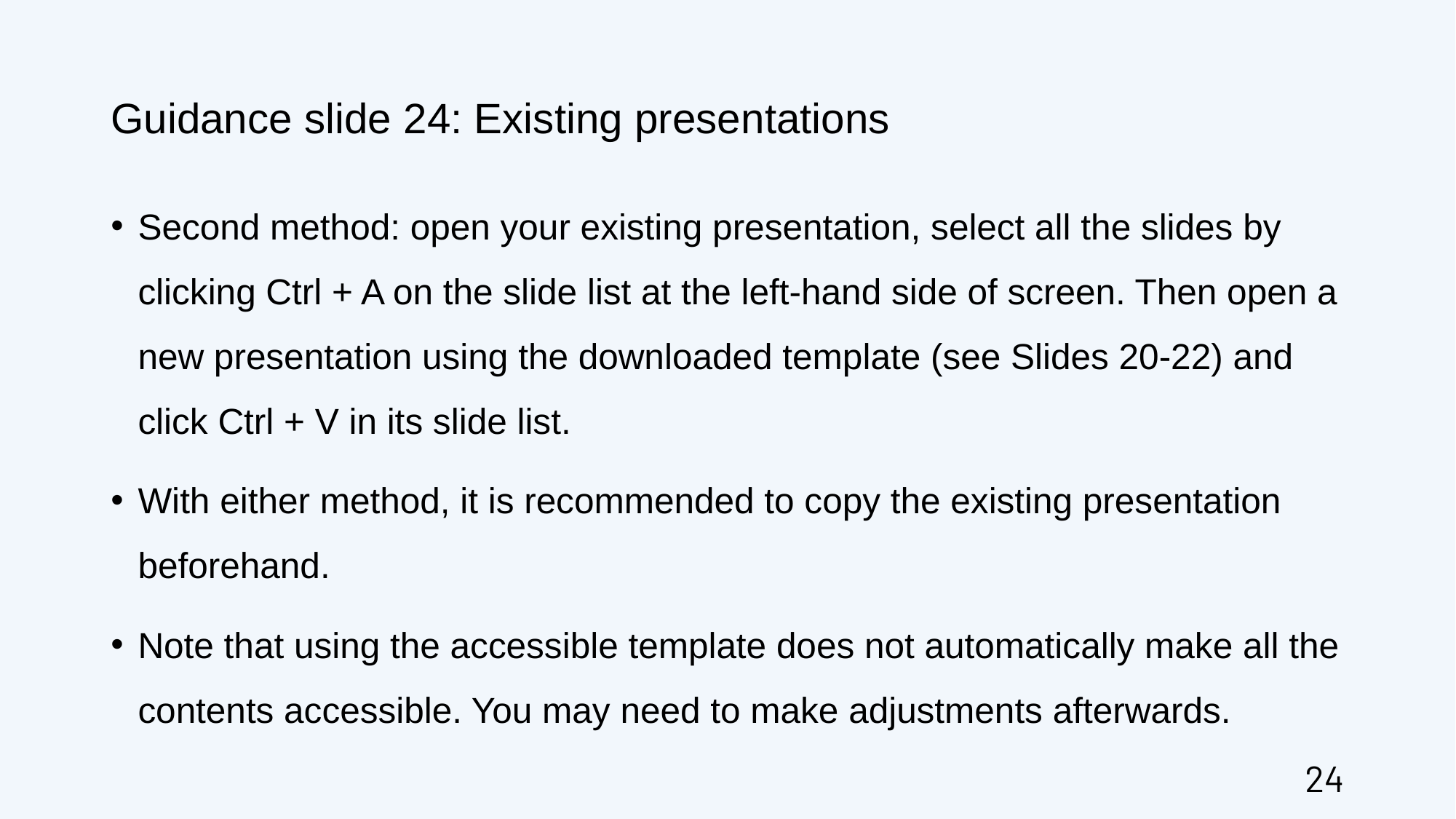

# Guidance slide 24: Existing presentations
Second method: open your existing presentation, select all the slides by clicking Ctrl + A on the slide list at the left-hand side of screen. Then open a new presentation using the downloaded template (see Slides 20-22) and click Ctrl + V in its slide list.
With either method, it is recommended to copy the existing presentation beforehand.
Note that using the accessible template does not automatically make all the contents accessible. You may need to make adjustments afterwards.
24